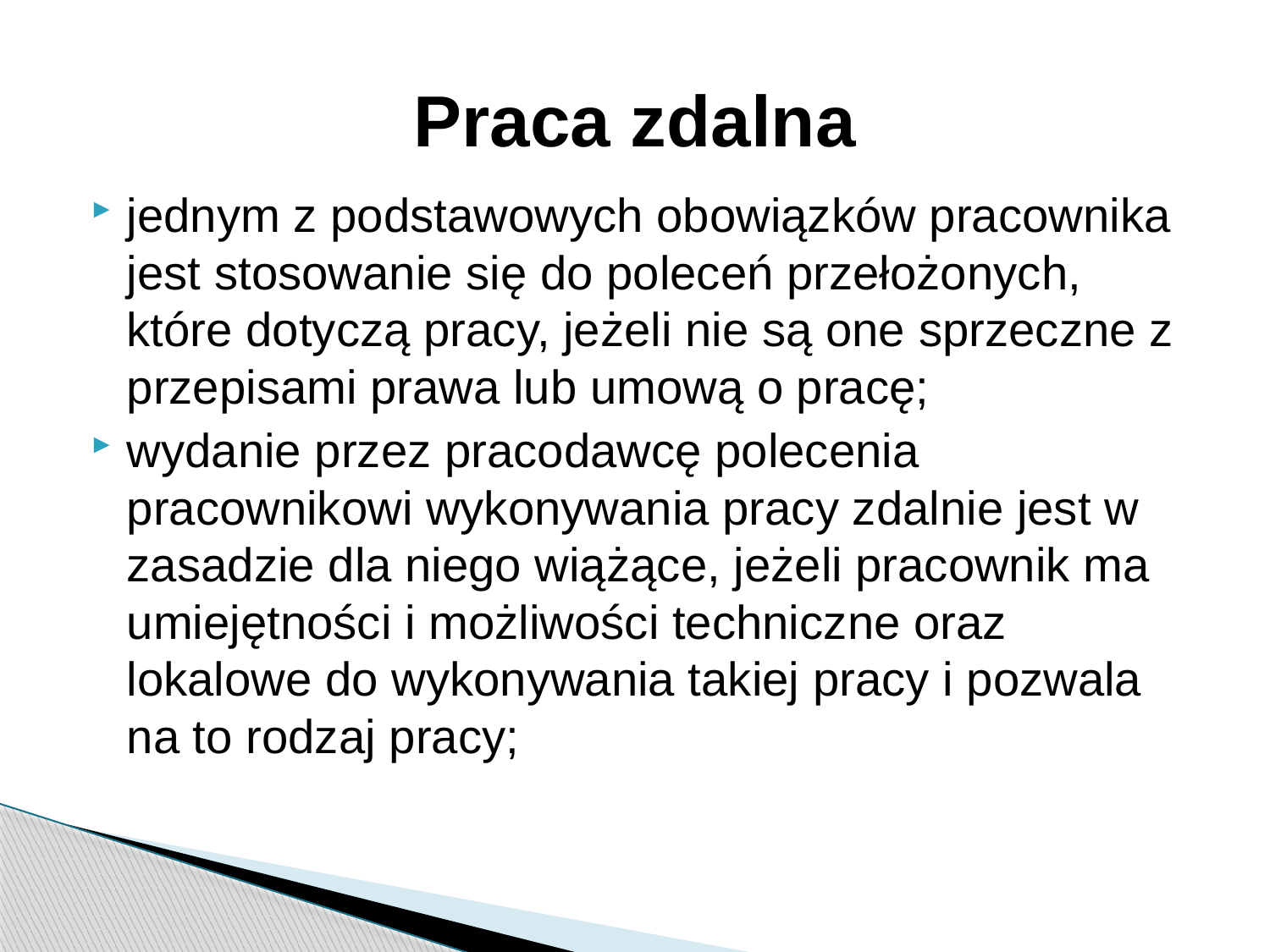

# Praca zdalna
jednym z podstawowych obowiązków pracownika jest stosowanie się do poleceń przełożonych, które dotyczą pracy, jeżeli nie są one sprzeczne z przepisami prawa lub umową o pracę;
wydanie przez pracodawcę polecenia pracownikowi wykonywania pracy zdalnie jest w zasadzie dla niego wiążące, jeżeli pracownik ma umiejętności i możliwości techniczne oraz lokalowe do wykonywania takiej pracy i pozwala na to rodzaj pracy;